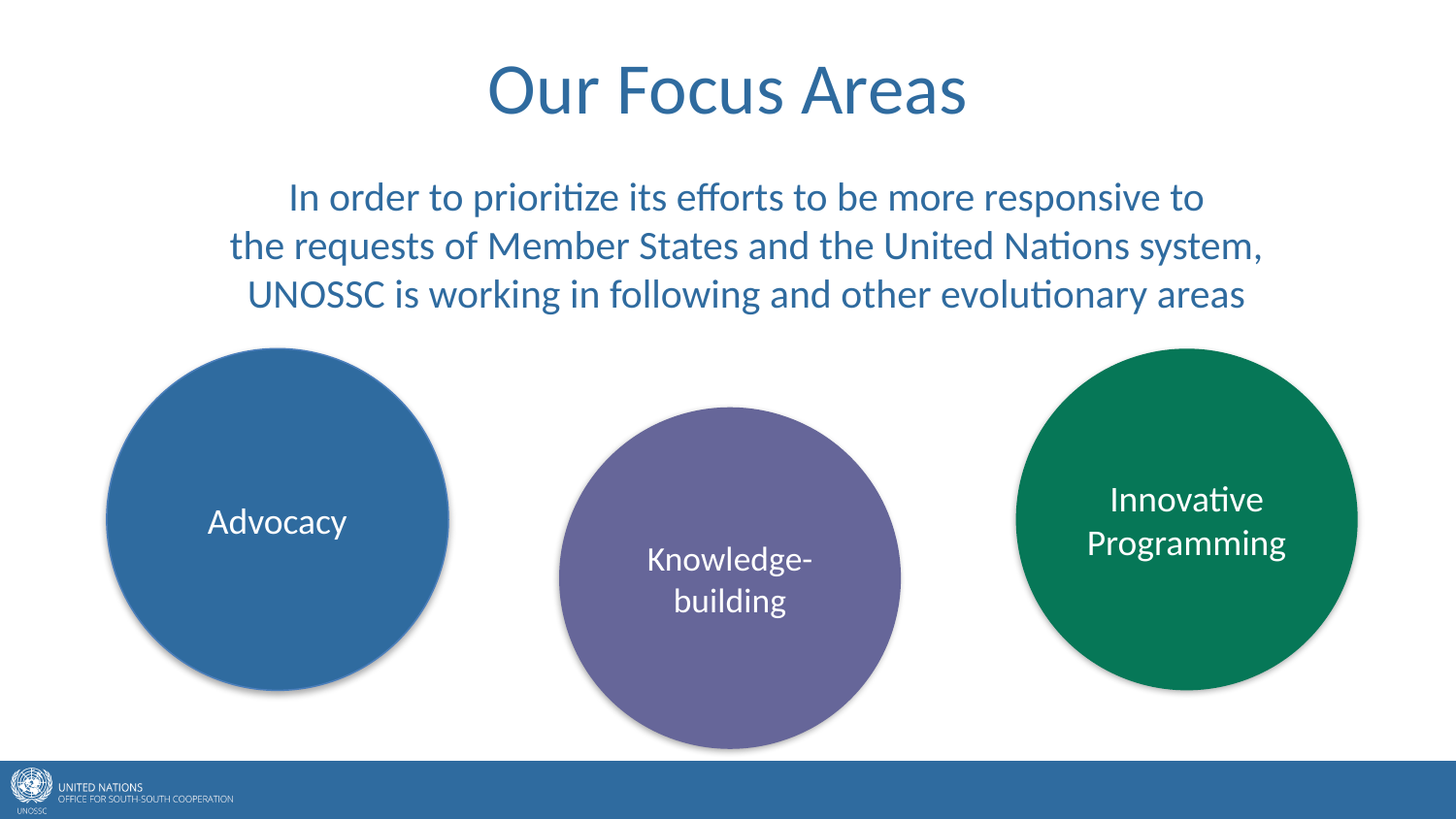

# Our Focus Areas
In order to prioritize its efforts to be more responsive to
the requests of Member States and the United Nations system,
UNOSSC is working in following and other evolutionary areas
Advocacy
Innovative Programming
Knowledge- building